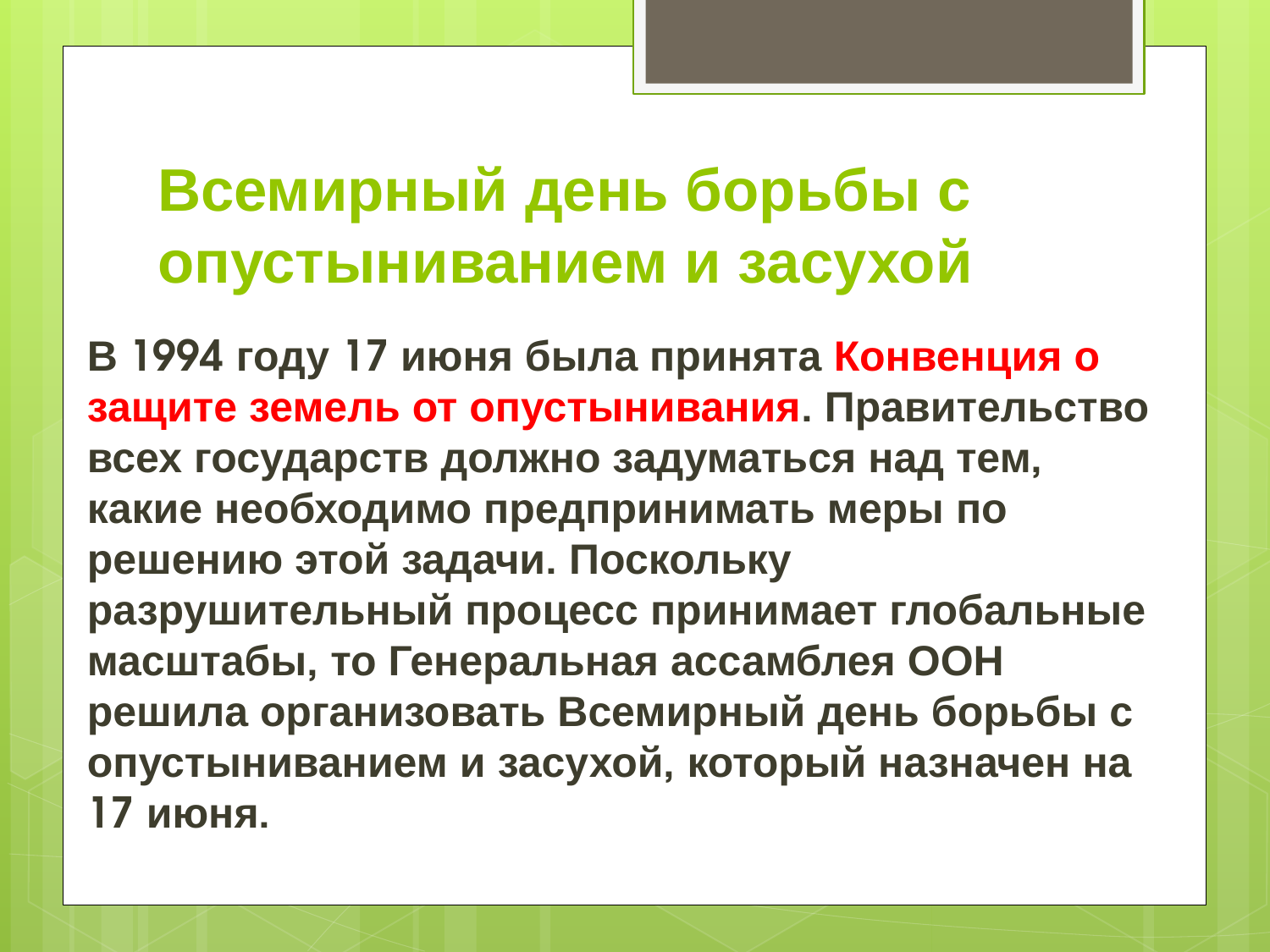

# Всемирный день борьбы с опустыниванием и засухой
В 1994 году 17 июня была принята Конвенция о защите земель от опустынивания. Правительство всех государств должно задуматься над тем, какие необходимо предпринимать меры по решению этой задачи. Поскольку разрушительный процесс принимает глобальные масштабы, то Генеральная ассамблея ООН решила организовать Всемирный день борьбы с опустыниванием и засухой, который назначен на 17 июня.